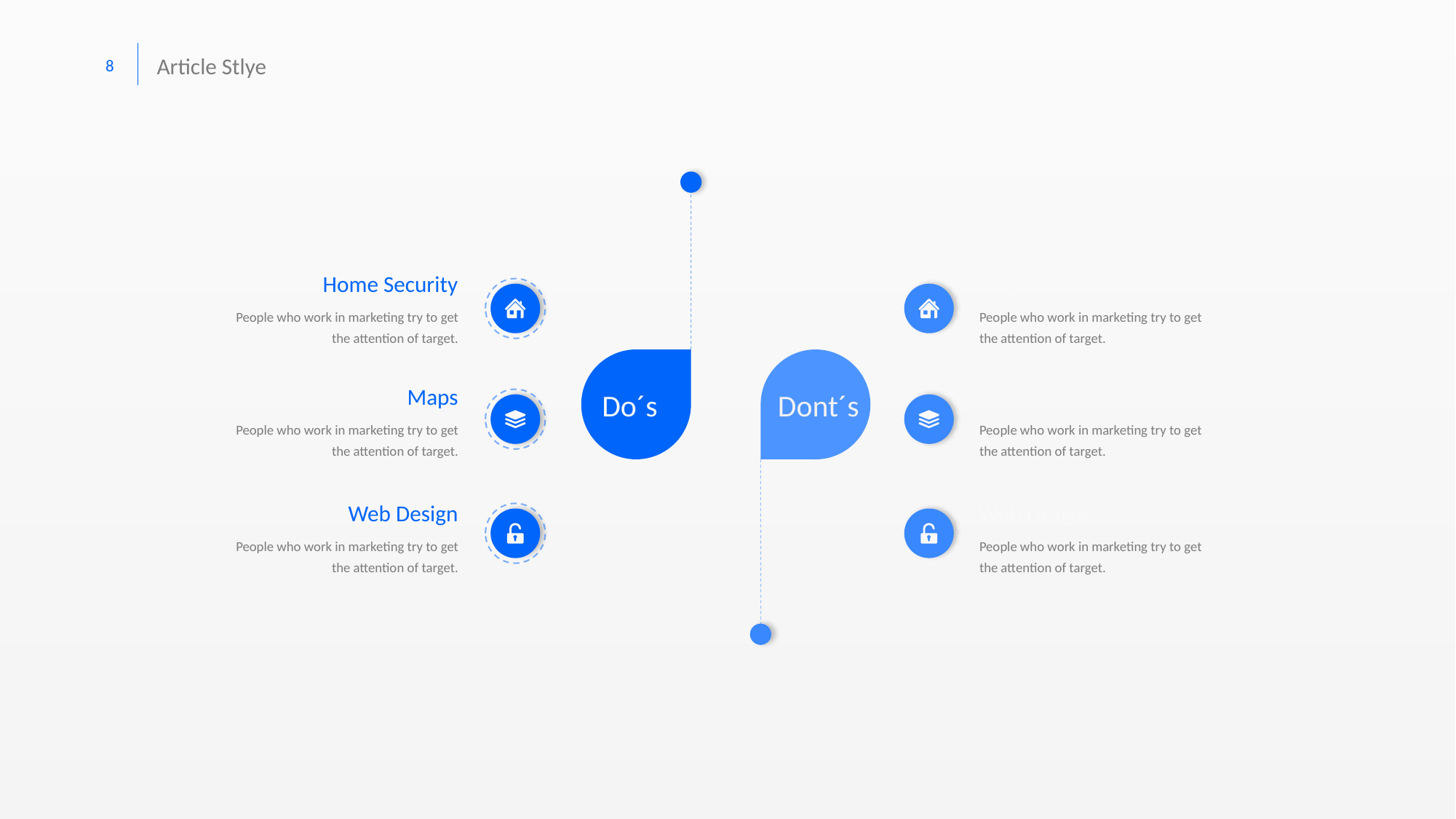

Article Stlye

Home Security
Target

People who work in marketing try to get the attention of target.
People who work in marketing try to get the attention of target.

Maps
Photos
Do´s
Dont´s

People who work in marketing try to get the attention of target.
People who work in marketing try to get the attention of target.
Web Design
Web Design

People who work in marketing try to get the attention of target.
People who work in marketing try to get the attention of target.